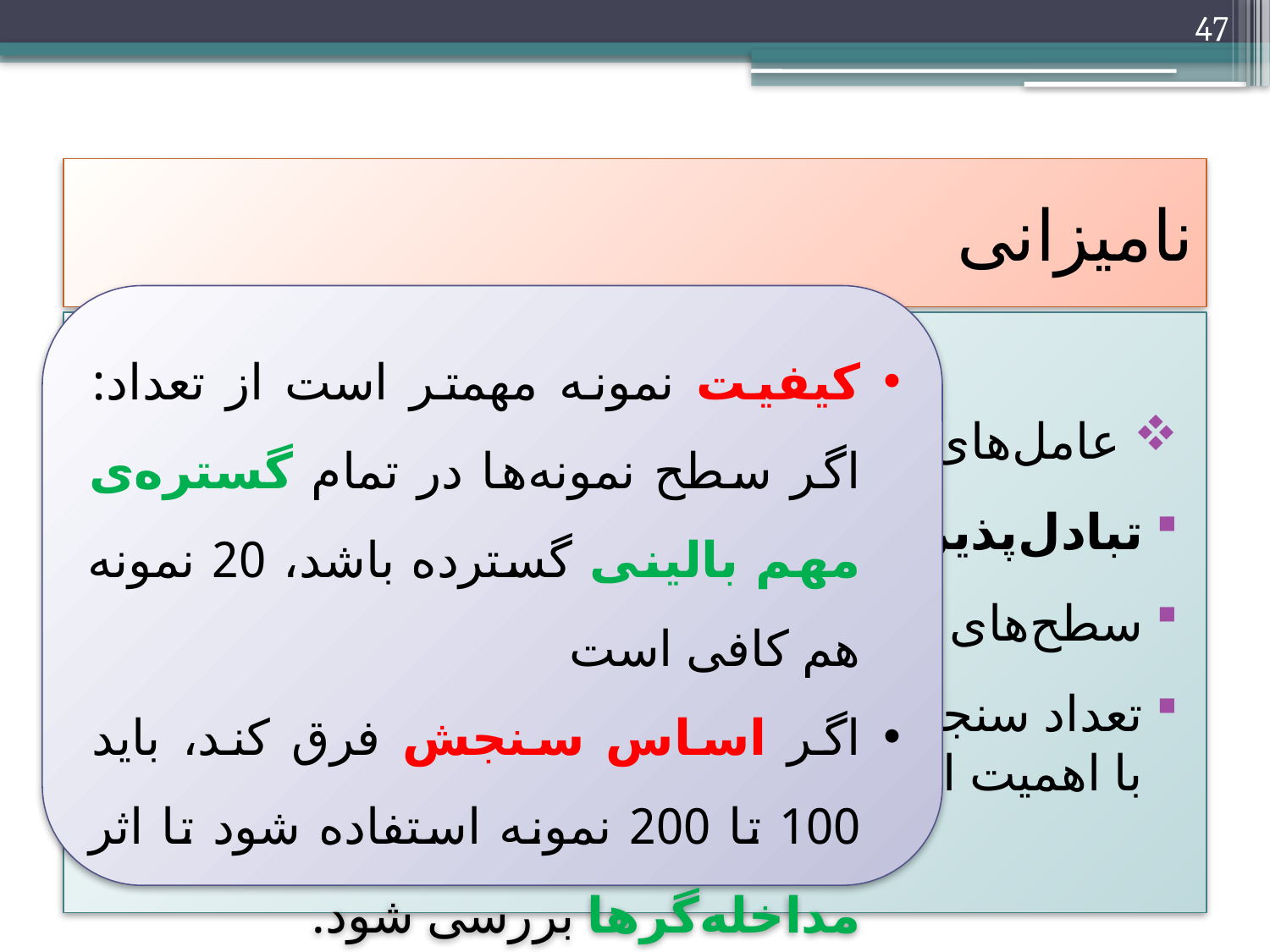

47
# نامیزانی
کیفیت نمونه مهمتر است از تعداد: اگر سطح نمونه‌ها در تمام گستره‌ی مهم بالینی گسترده باشد، 20 نمونه‌ هم کافی است
اگر اساس سنجش فرق کند، باید 100 تا 200 نمونه استفاده شود تا اثر مداخله‌گرها بررسی شود.

عامل‌های مهم در ارزیابی نامیزانی:
تبادل‌پذیری نمونه؛ نمونه‌ی بیماران
سطح‌های تصمیم‌گیری
تعداد سنجش: دست کم 40  نمونه‌ی بیمار در گستره‌ی با اهمیت از نظر بالینی